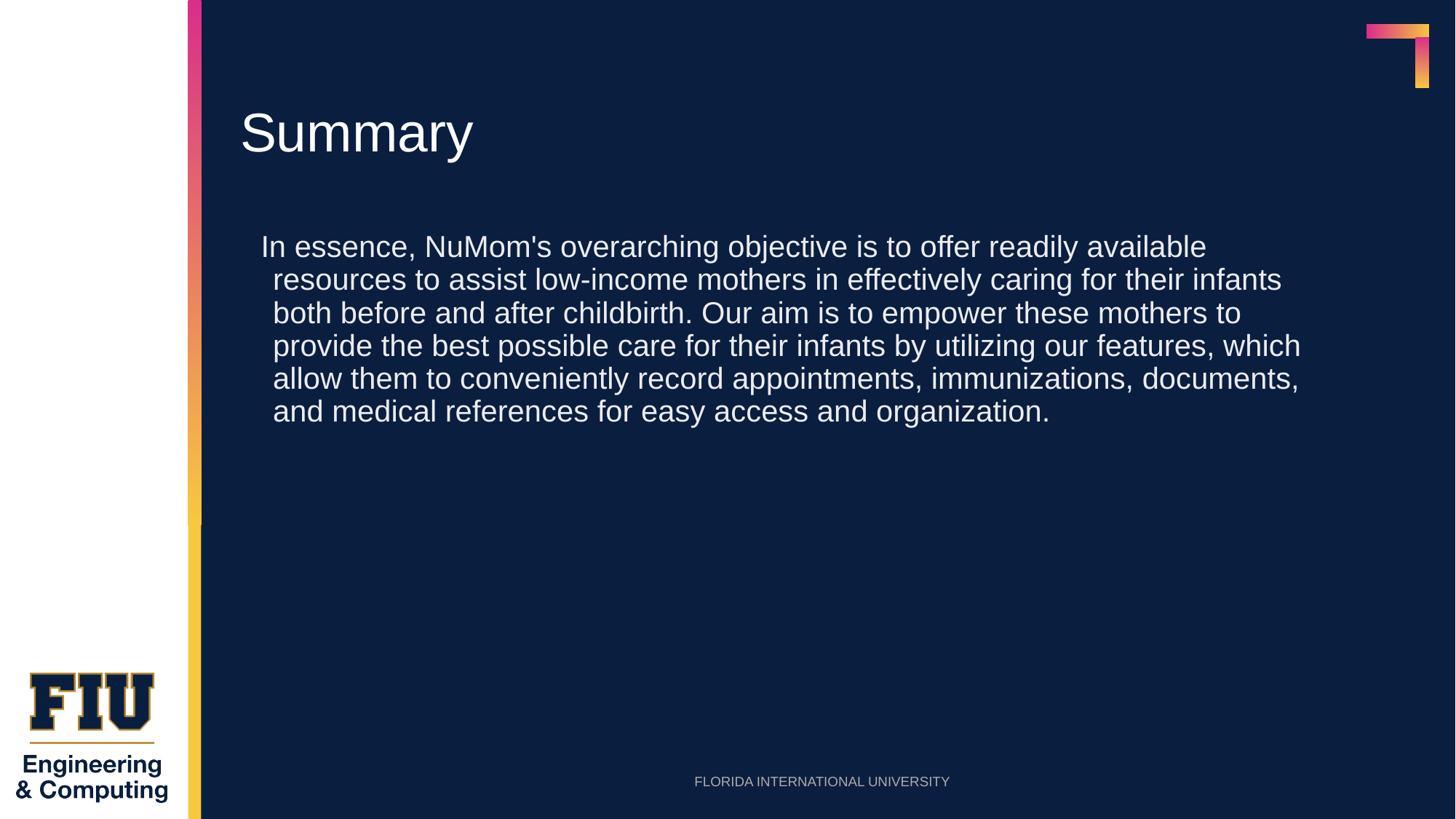

# Summary
In essence, NuMom's overarching objective is to offer readily available resources to assist low-income mothers in effectively caring for their infants both before and after childbirth. Our aim is to empower these mothers to provide the best possible care for their infants by utilizing our features, which allow them to conveniently record appointments, immunizations, documents, and medical references for easy access and organization.